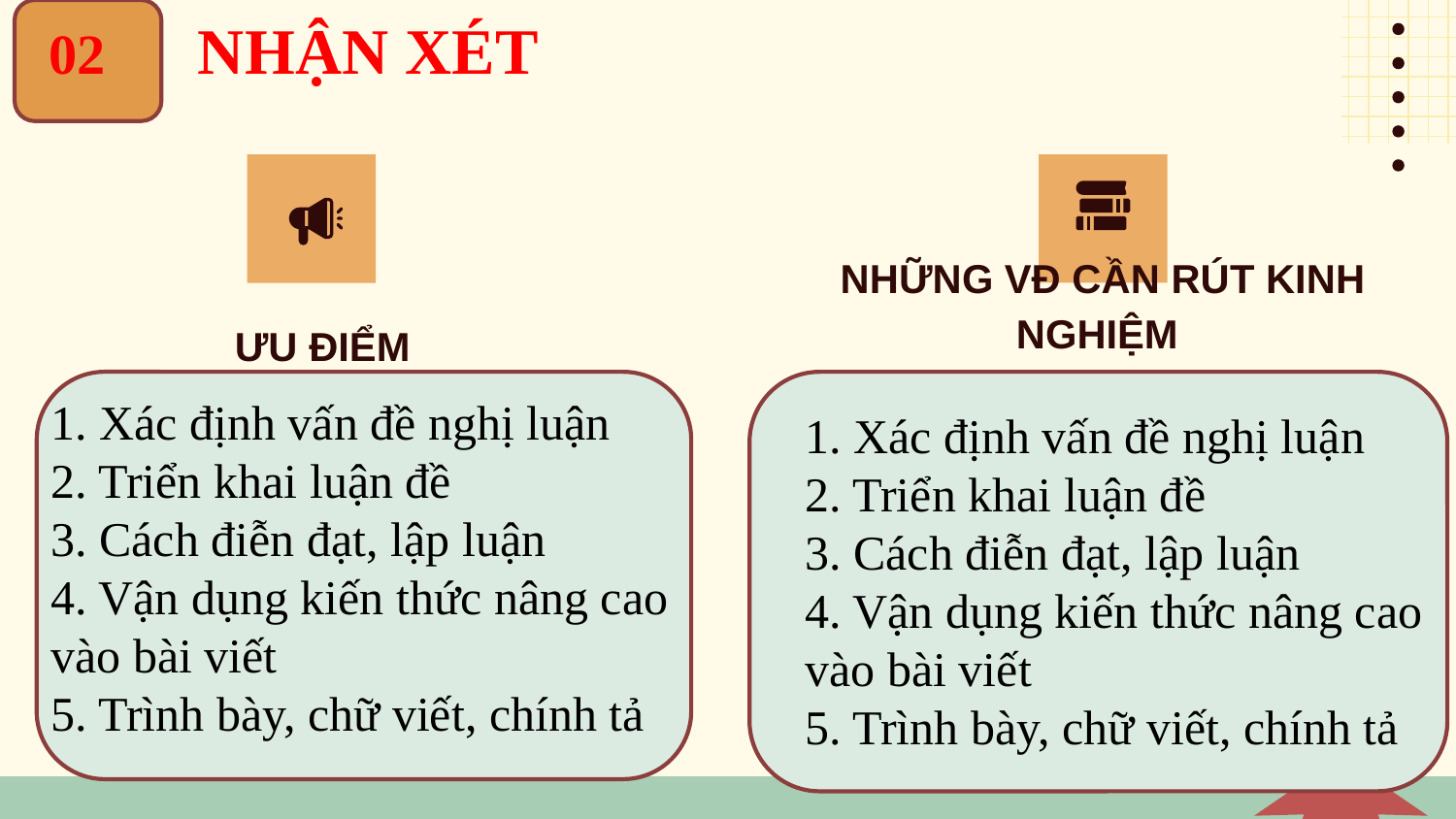

NHẬN XÉT
02

NHỮNG VĐ CẦN RÚT KINH NGHIỆM
ƯU ĐIỂM

1. Xác định vấn đề nghị luận
2. Triển khai luận đề
3. Cách điễn đạt, lập luận
4. Vận dụng kiến thức nâng cao vào bài viết
5. Trình bày, chữ viết, chính tả
1. Xác định vấn đề nghị luận
2. Triển khai luận đề
3. Cách điễn đạt, lập luận
4. Vận dụng kiến thức nâng cao vào bài viết
5. Trình bày, chữ viết, chính tả